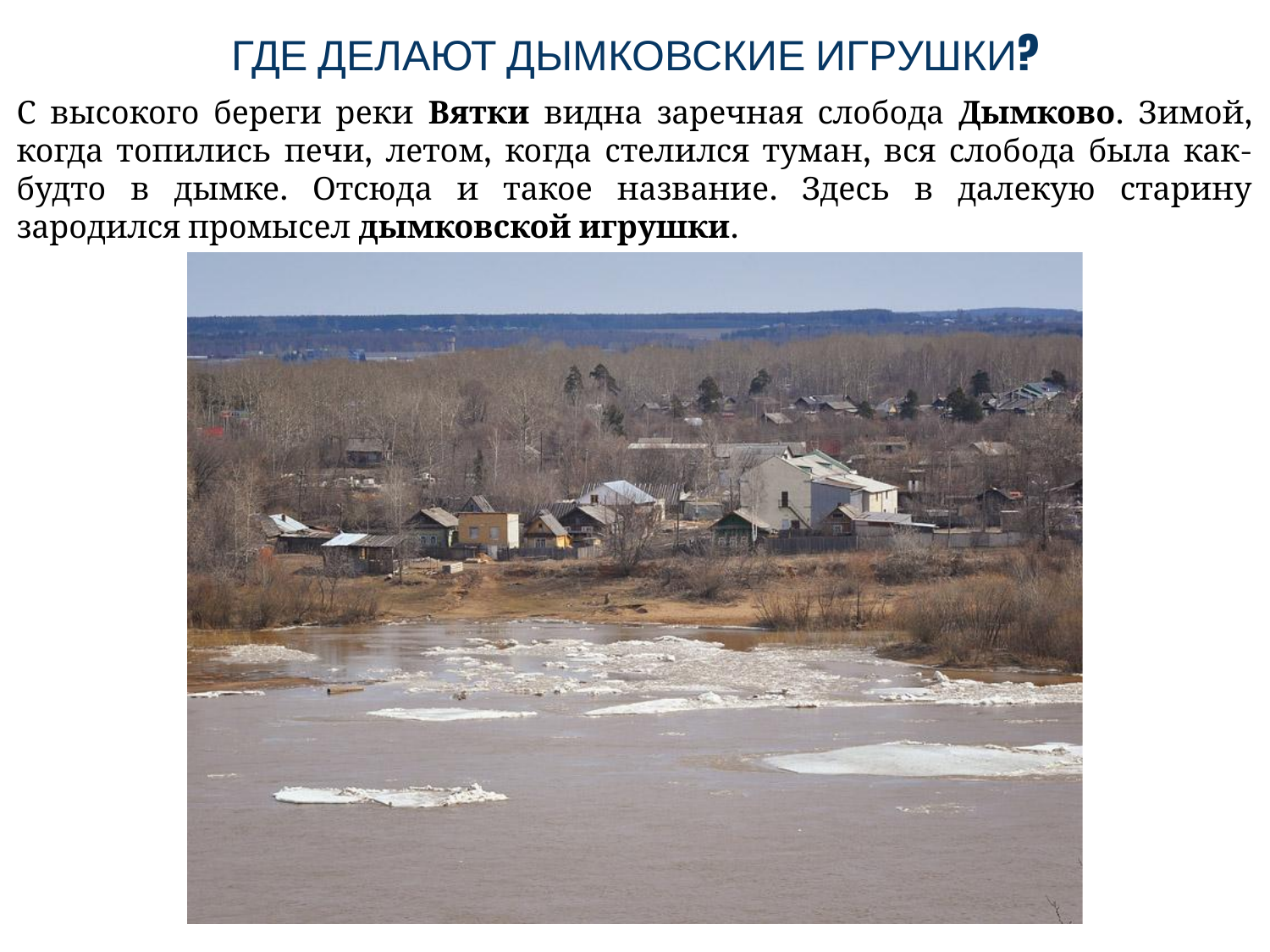

ГДЕ ДЕЛАЮТ ДЫМКОВСКИЕ ИГРУШКИ?
С высокого береги реки Вятки видна заречная слобода Дымково. Зимой, когда топились печи, летом, когда стелился туман, вся слобода была как-будто в дымке. Отсюда и такое название. Здесь в далекую старину зародился промысел дымковской игрушки.